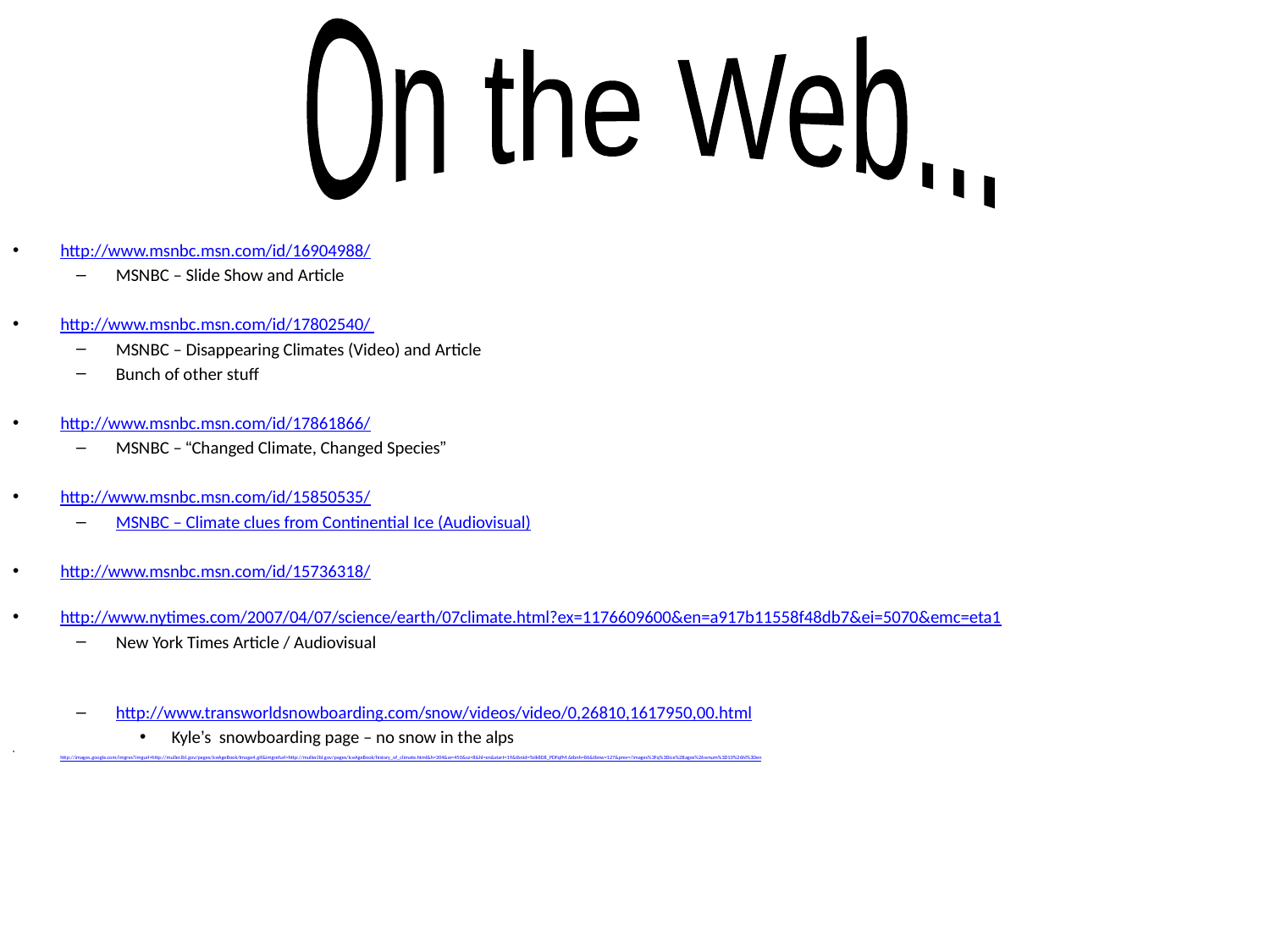

On the Web...
http://www.msnbc.msn.com/id/16904988/
MSNBC – Slide Show and Article

http://www.msnbc.msn.com/id/17802540/
MSNBC – Disappearing Climates (Video) and Article
Bunch of other stuff

http://www.msnbc.msn.com/id/17861866/
MSNBC – “Changed Climate, Changed Species”

http://www.msnbc.msn.com/id/15850535/
MSNBC – Climate clues from Continential Ice (Audiovisual)

http://www.msnbc.msn.com/id/15736318/
http://www.nytimes.com/2007/04/07/science/earth/07climate.html?ex=1176609600&en=a917b11558f48db7&ei=5070&emc=eta1
New York Times Article / Audiovisual

http://www.transworldsnowboarding.com/snow/videos/video/0,26810,1617950,00.html
Kyle’s  snowboarding page – no snow in the alps
http://images.google.com/imgres?imgurl=http://muller.lbl.gov/pages/IceAgeBook/Image4.gif&imgrefurl=http://muller.lbl.gov/pages/IceAgeBook/history_of_climate.html&h=304&w=450&sz=8&hl=en&start=19&tbnid=ToIk8D8_PDFqfM:&tbnh=86&tbnw=127&prev=/images%3Fq%3Dice%2Bages%26svnum%3D10%26hl%3Den